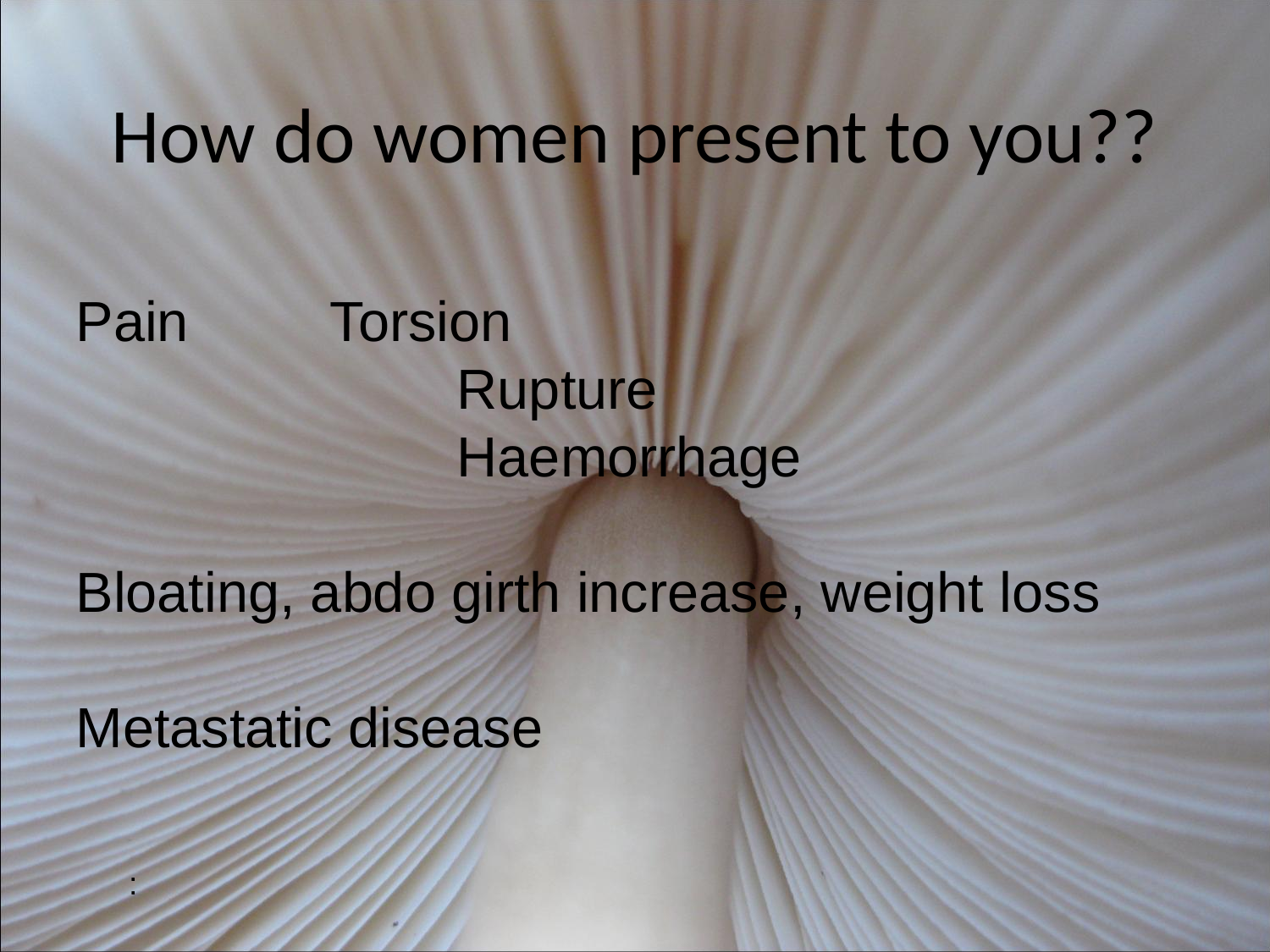

How do women present to you??

Pain		Torsion
			Rupture
			Haemorrhage

Bloating, abdo girth increase, weight loss

Metastatic disease
: